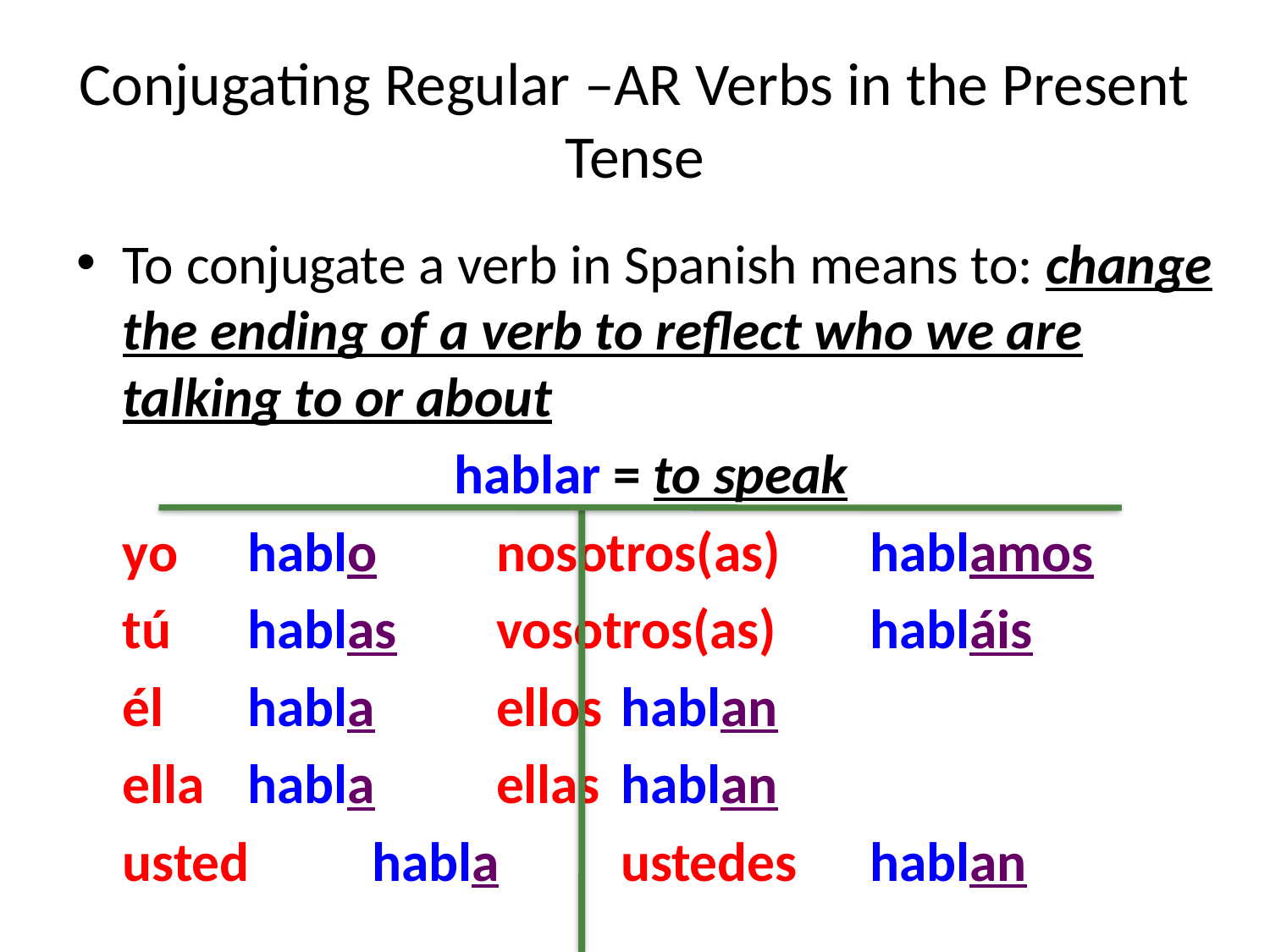

# Conjugating Regular –AR Verbs in the Present Tense
To conjugate a verb in Spanish means to: change the ending of a verb to reflect who we are talking to or about
hablar = to speak
				yo 		hablo	nosotros(as) 	hablamos
				tú			hablas	vosotros(as) 	habláis
				él			habla	ellos				hablan
				ella		habla	ellas				hablan
				usted 	habla	ustedes		hablan